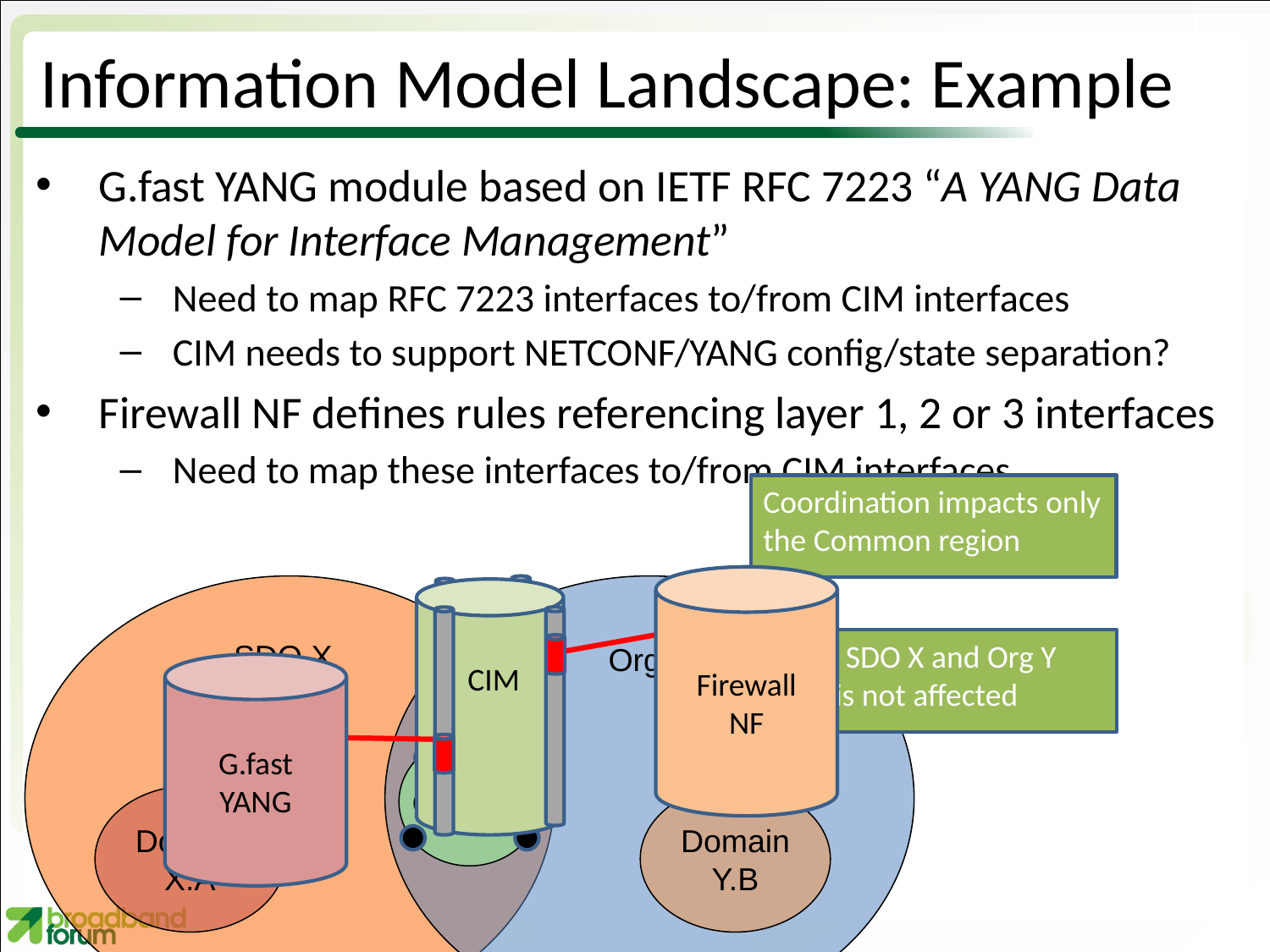

# Information Model Landscape: Example
G.fast YANG module based on IETF RFC 7223 “A YANG Data Model for Interface Management”
Need to map RFC 7223 interfaces to/from CIM interfaces
CIM needs to support NETCONF/YANG config/state separation?
Firewall NF defines rules referencing layer 1, 2 or 3 interfaces
Need to map these interfaces to/from CIM interfaces
Coordination impacts only the Common region

SDO X
Other SDO X and Org Y work is not affected
Org Y

Common

Domain X.A
Domain Y.B

Interaction points
Firewall
NF

 CIM

G.fast
YANG